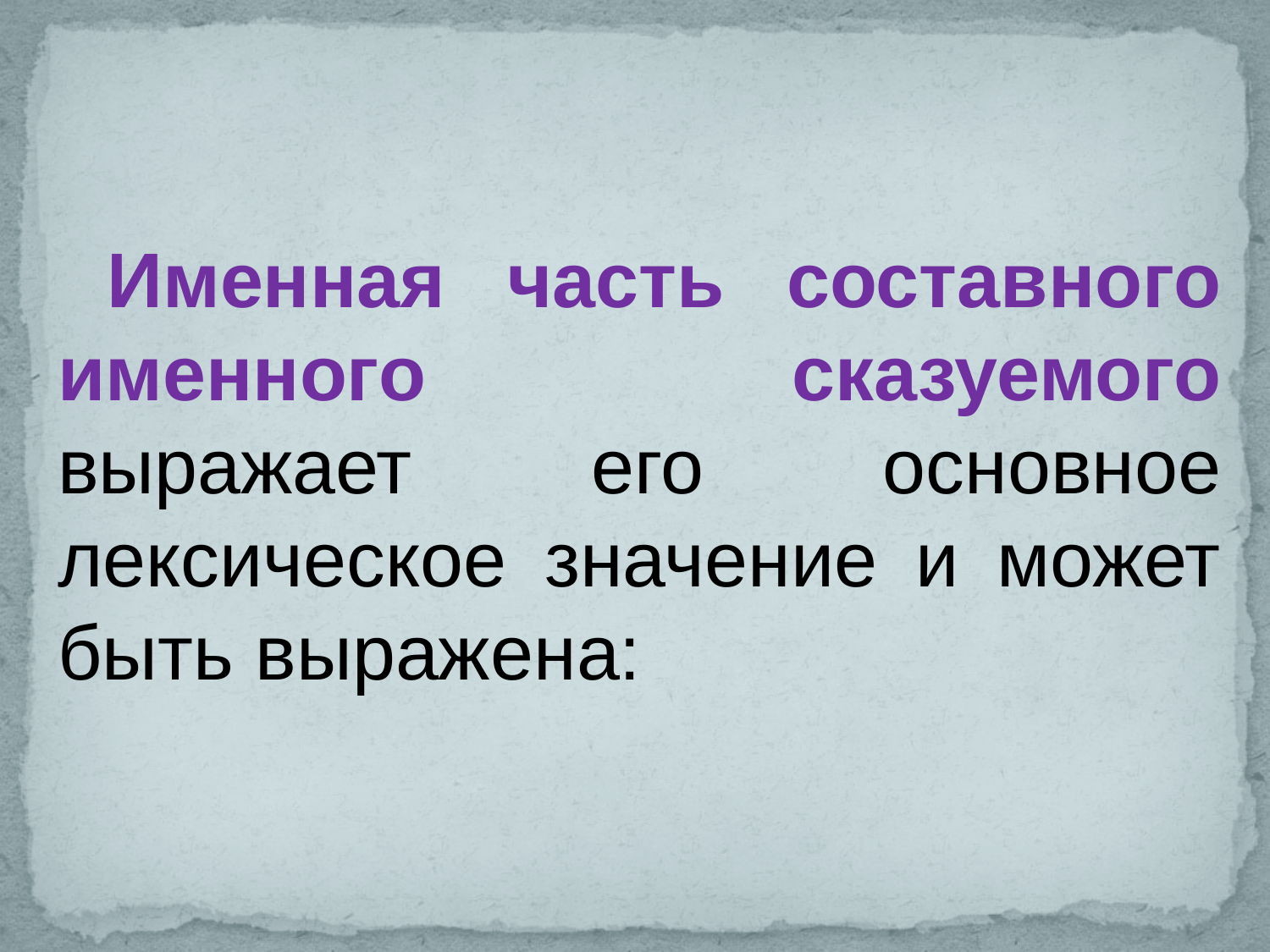

Именная часть составного именного сказуемого выражает его основное лексическое значение и может быть выражена: